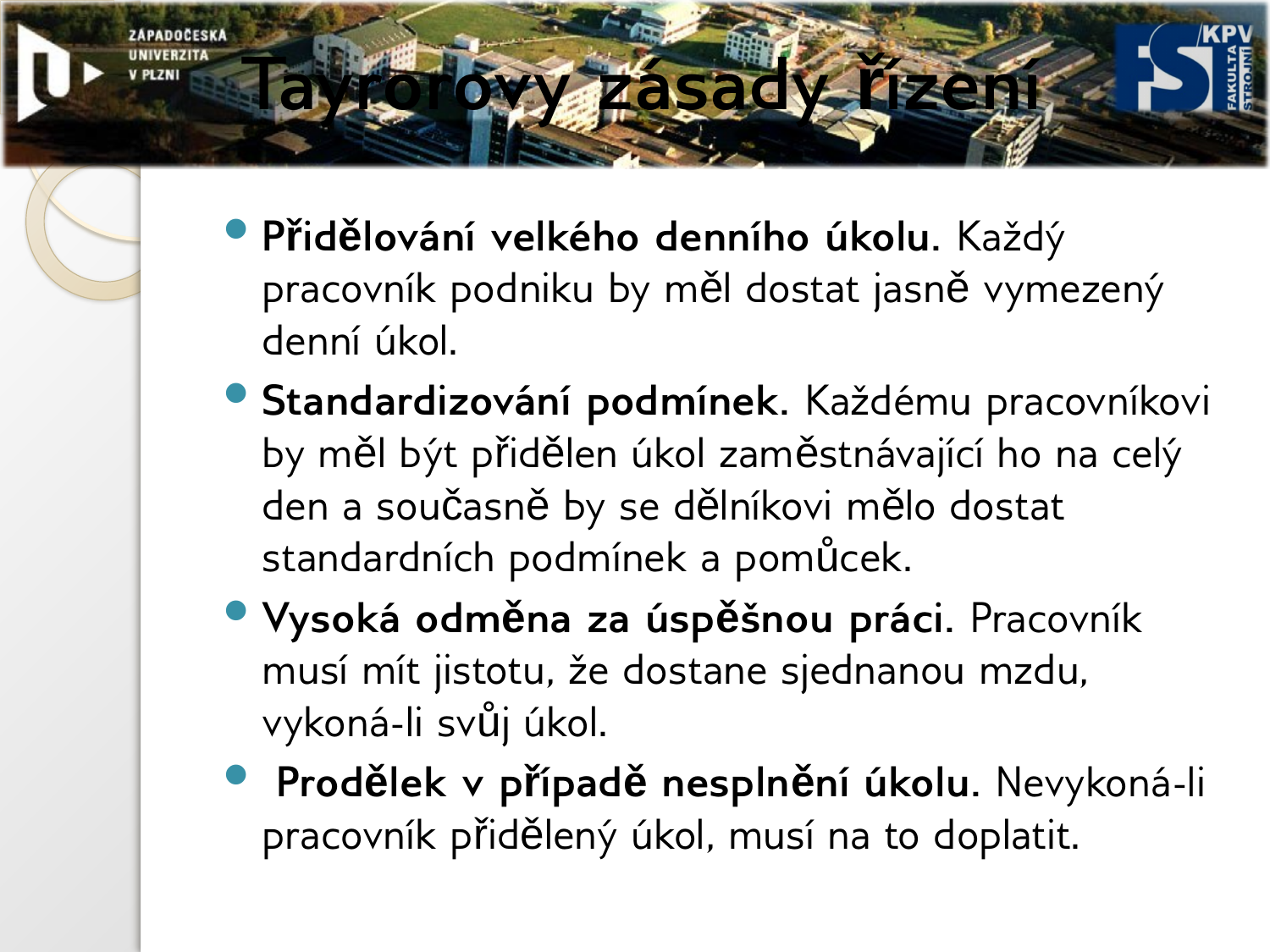

# Tayrorovy zásady řízení
Přidělování velkého denního úkolu. Každý pracovník podniku by měl dostat jasně vymezený denní úkol.
Standardizování podmínek. Každému pracovníkovi by měl být přidělen úkol zaměstnávající ho na celý den a současně by se dělníkovi mělo dostat standardních podmínek a pomůcek.
Vysoká odměna za úspěšnou práci. Pracovník musí mít jistotu, že dostane sjednanou mzdu, vykoná-li svůj úkol.
 Prodělek v případě nesplnění úkolu. Nevykoná-li pracovník přidělený úkol, musí na to doplatit.